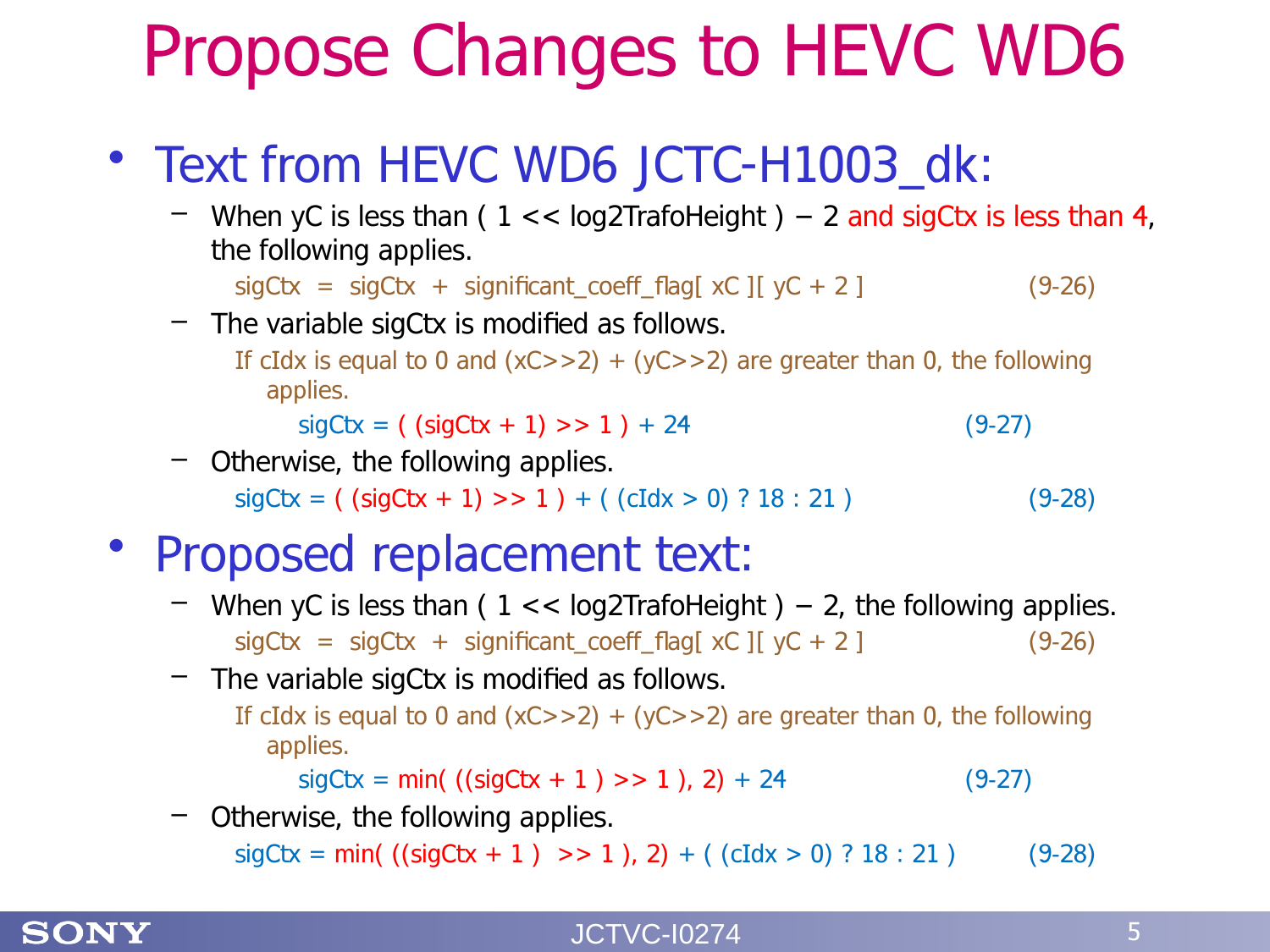

# Propose Changes to HEVC WD6
Text from HEVC WD6 JCTC-H1003_dk:
When yC is less than ( 1 << log2TrafoHeight ) − 2 and sigCtx is less than 4, the following applies.
sigCtx  =  sigCtx  +  significant_coeff_flag[ xC ][ yC + 2 ]		(9‑26)
The variable sigCtx is modified as follows.
If cIdx is equal to 0 and (xC>>2) + (yC>>2) are greater than 0, the following applies.
sigCtx = ( (sigCtx + 1) >> 1 ) + 24			(9‑27)
Otherwise, the following applies.
sigCtx = ( (sigCtx + 1) >> 1 ) + ( (cIdx > 0) ? 18 : 21 )		(9‑28)
Proposed replacement text:
When yC is less than ( 1 << log2TrafoHeight ) − 2, the following applies.
sigCtx  =  sigCtx  +  significant_coeff_flag[ xC ][ yC + 2 ]		(9‑26)
The variable sigCtx is modified as follows.
If cIdx is equal to 0 and (xC>>2) + (yC>>2) are greater than 0, the following applies.
sigCtx = min( ((sigCtx + 1 ) >> 1 ), 2) + 24	            	(9‑27)
Otherwise, the following applies.
sigCtx = min( ((sigCtx + 1 )  >> 1 ), 2) + ( (cIdx > 0) ? 18 : 21 )    	(9‑28)

JCTVC-I0274
5